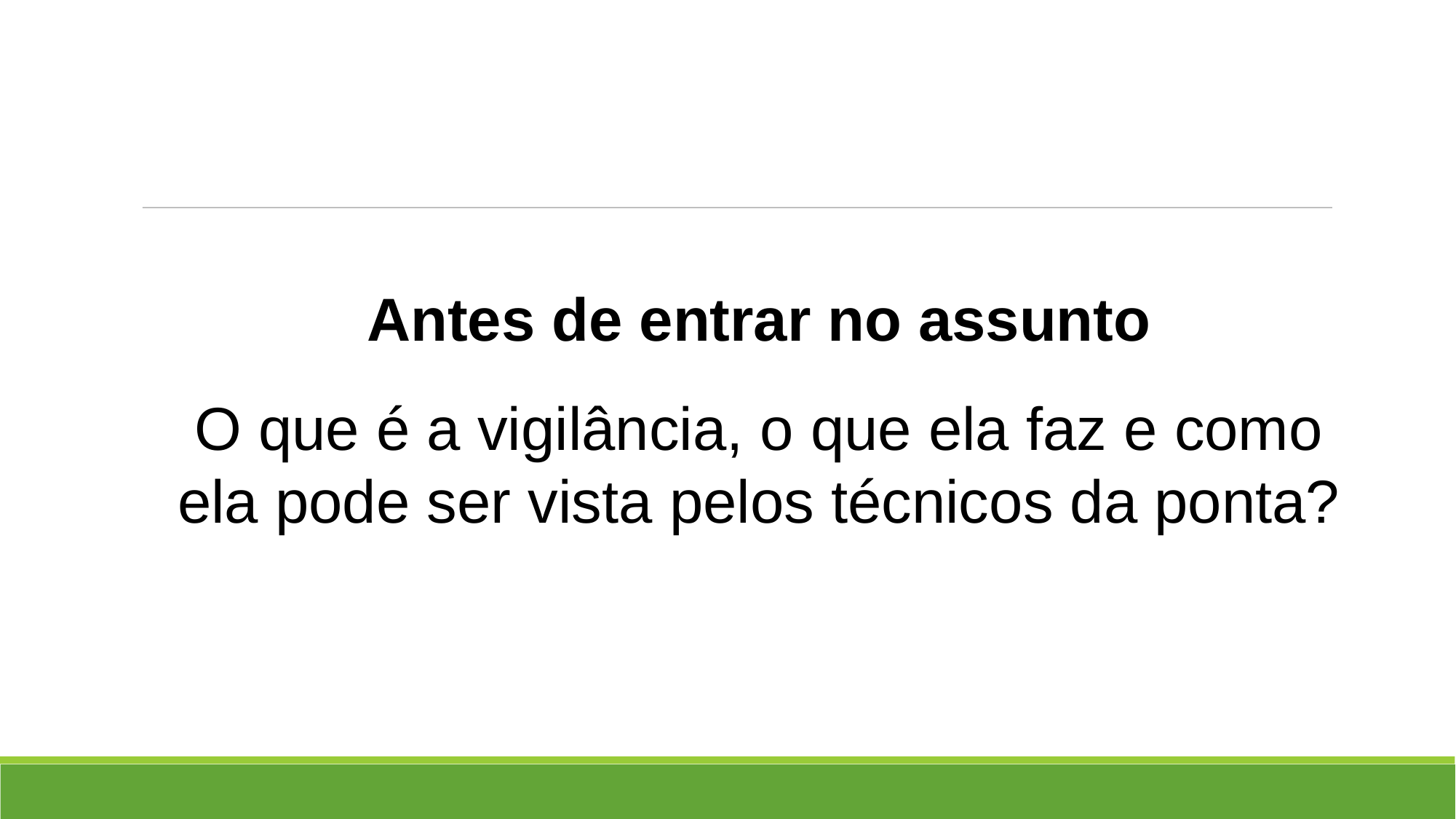

Antes de entrar no assunto
O que é a vigilância, o que ela faz e como ela pode ser vista pelos técnicos da ponta?